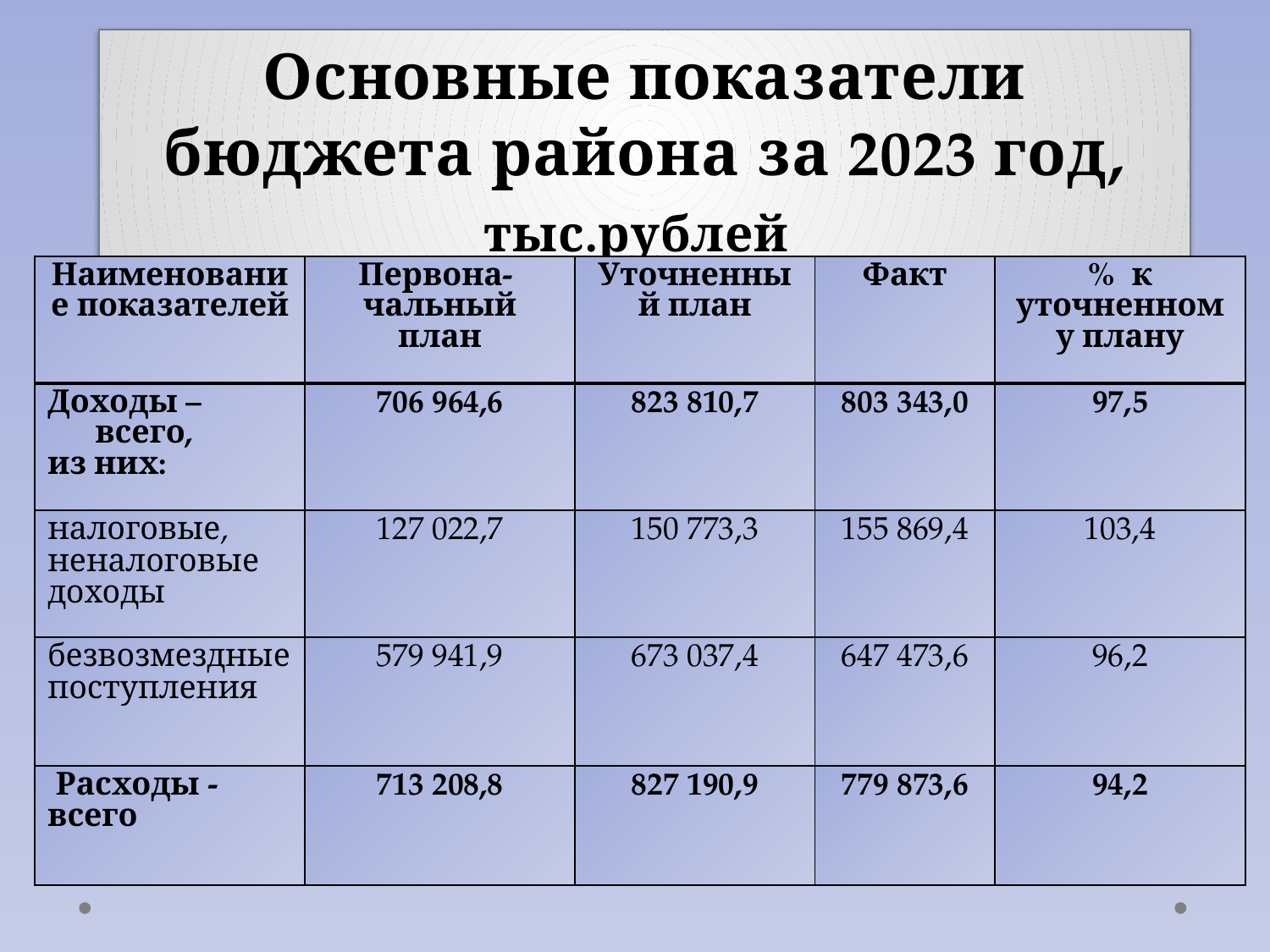

Основные показатели бюджета района за 2023 год, тыс.рублей
| Наименование показателей | Первона- чальный план | Уточненный план | Факт | % к уточненному плану |
| --- | --- | --- | --- | --- |
| Доходы –всего, из них: | 706 964,6 | 823 810,7 | 803 343,0 | 97,5 |
| налоговые, неналоговые доходы | 127 022,7 | 150 773,3 | 155 869,4 | 103,4 |
| безвозмездные поступления | 579 941,9 | 673 037,4 | 647 473,6 | 96,2 |
| Расходы - всего | 713 208,8 | 827 190,9 | 779 873,6 | 94,2 |